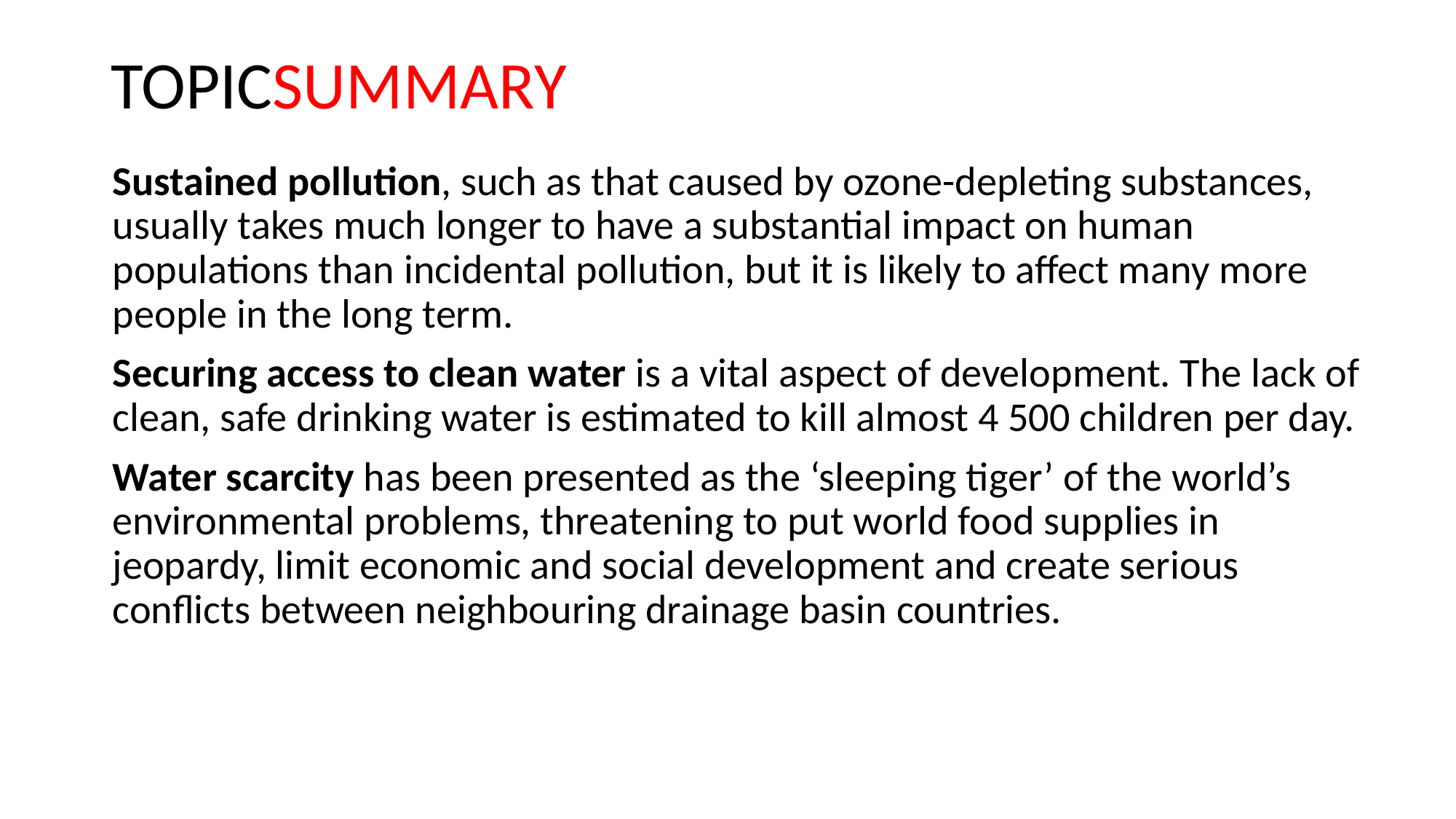

# TOPICSUMMARY
Sustained pollution, such as that caused by ozone-depleting substances, usually takes much longer to have a substantial impact on human populations than incidental pollution, but it is likely to affect many more people in the long term.
Securing access to clean water is a vital aspect of development. The lack of clean, safe drinking water is estimated to kill almost 4 500 children per day.
Water scarcity has been presented as the ‘sleeping tiger’ of the world’s environmental problems, threatening to put world food supplies in jeopardy, limit economic and social development and create serious conflicts between neighbouring drainage basin countries.